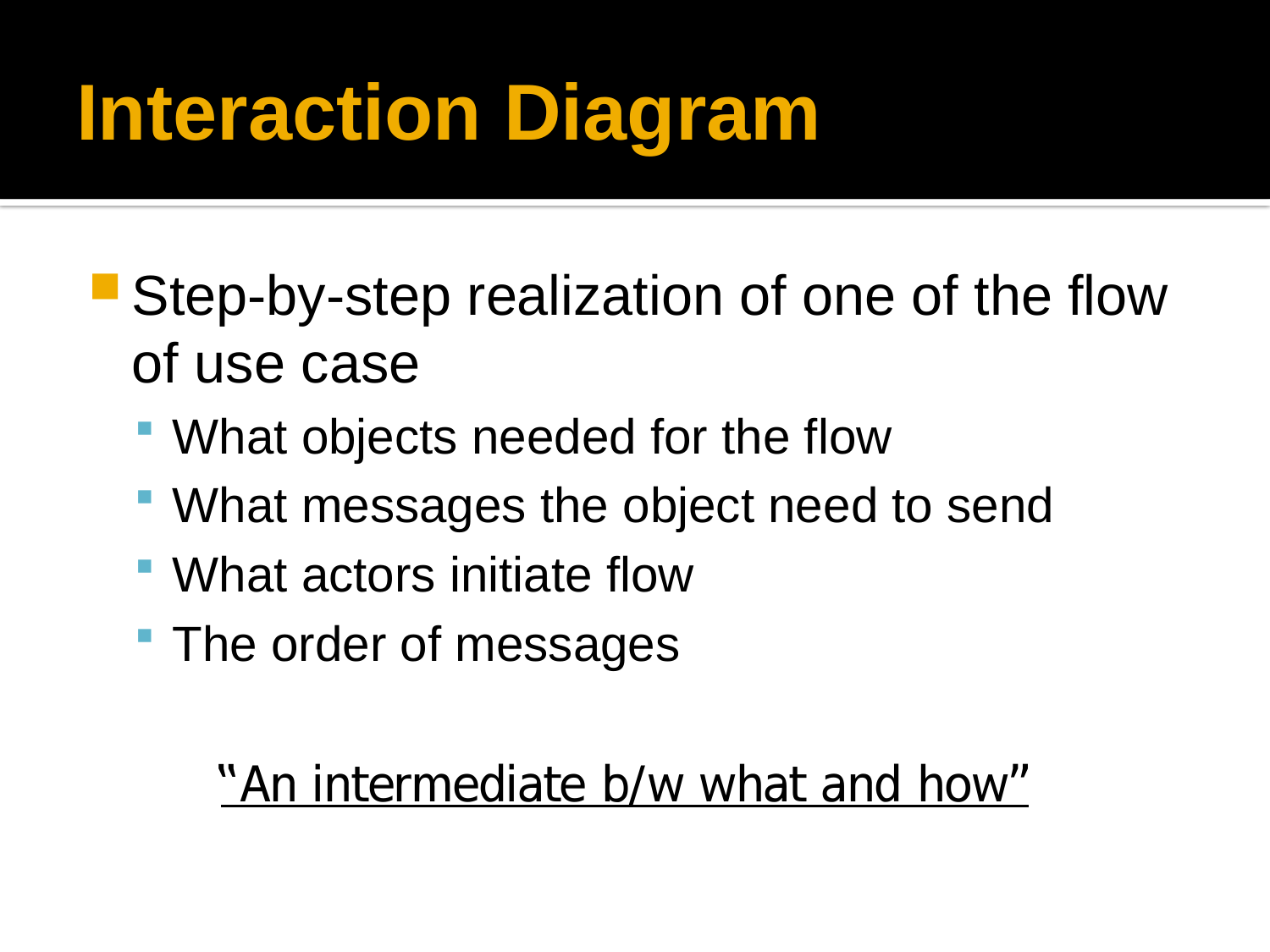

# Interaction Diagram
Step-by-step realization of one of the flow of use case
What objects needed for the flow
What messages the object need to send
What actors initiate flow
The order of messages
“An intermediate b/w what and how”